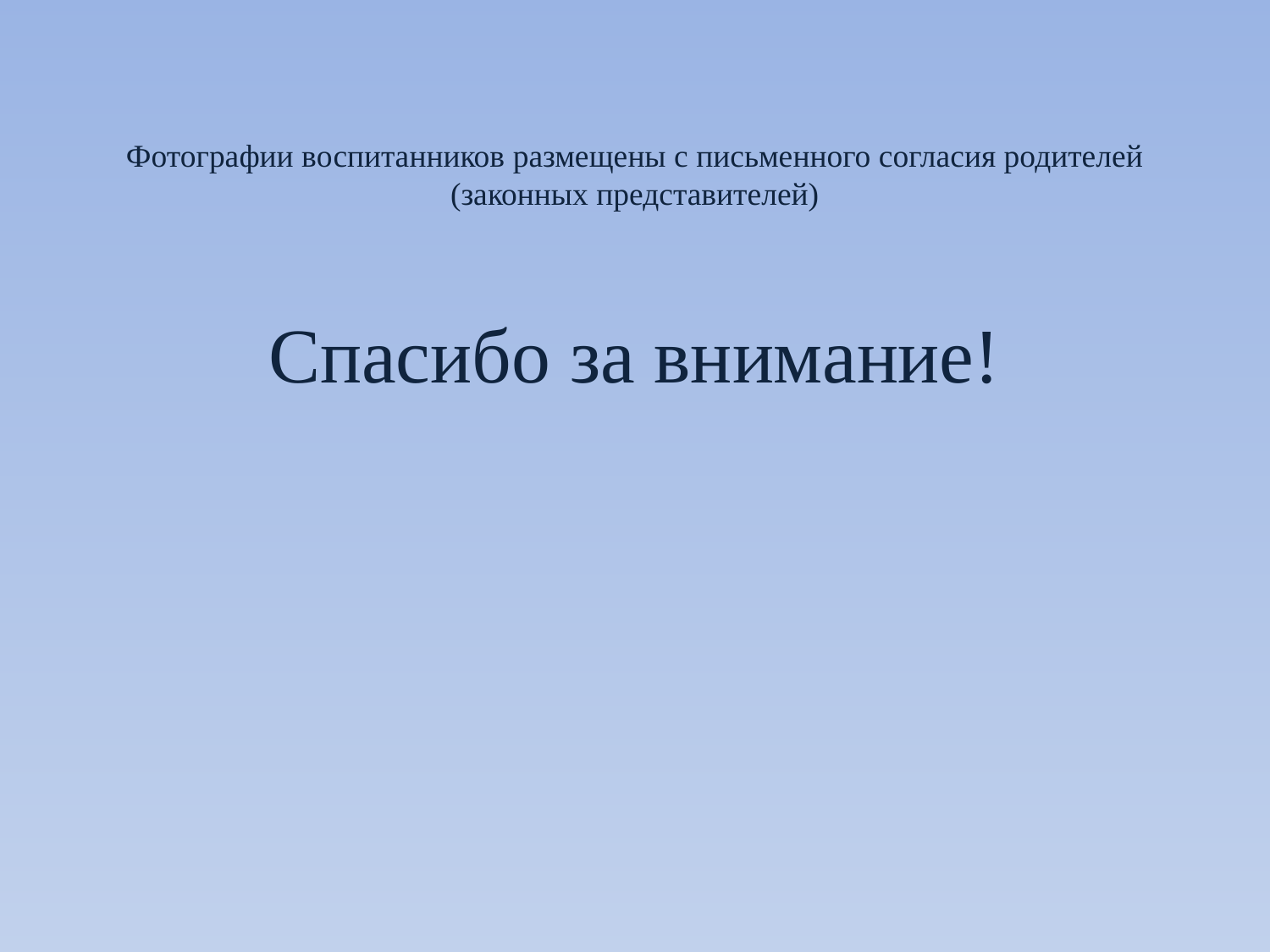

# Фотографии воспитанников размещены с письменного согласия родителей (законных представителей) Спасибо за внимание!